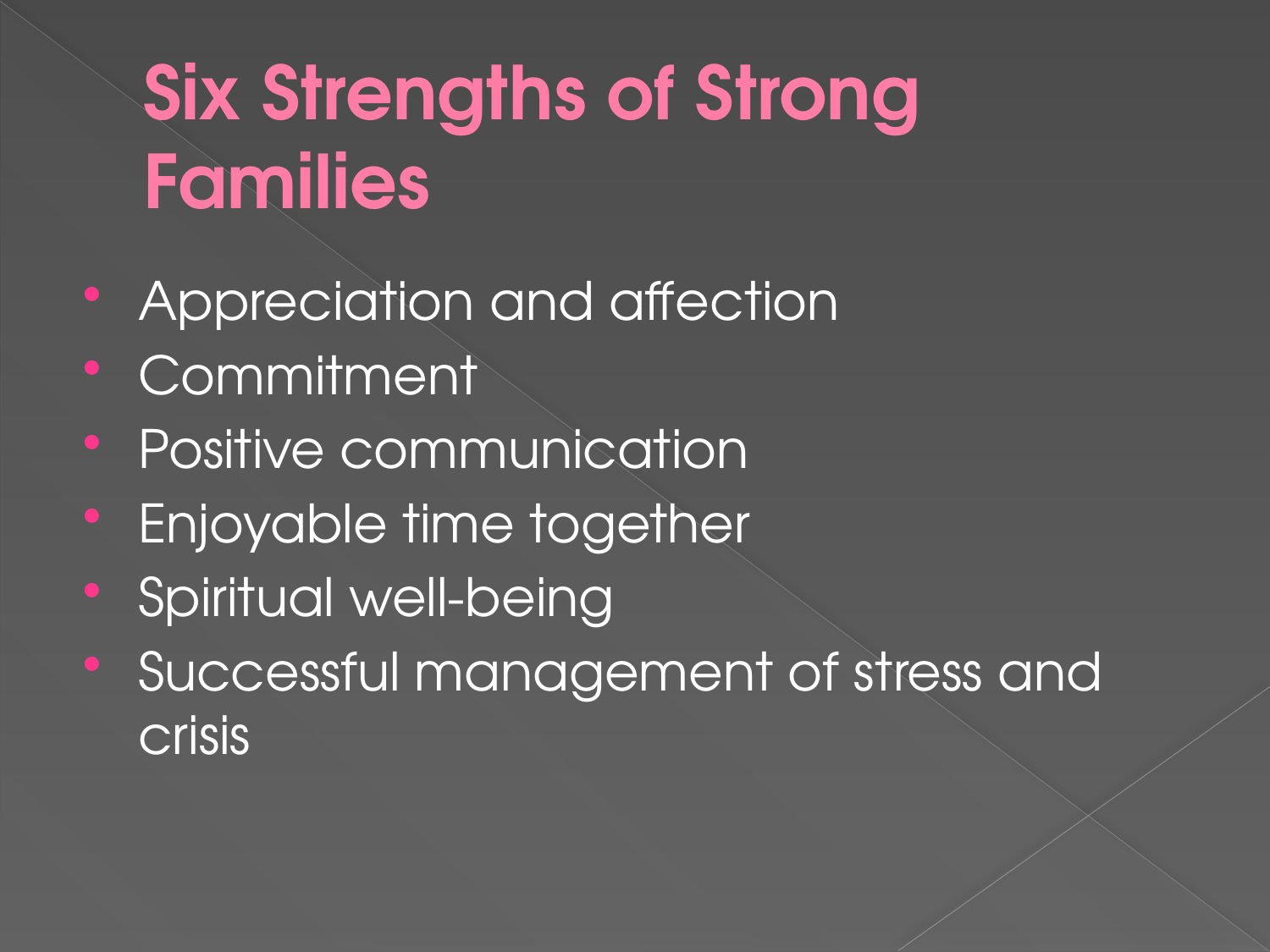

# Six Strengths of Strong Families
Appreciation and affection
Commitment
Positive communication
Enjoyable time together
Spiritual well-being
Successful management of stress and crisis